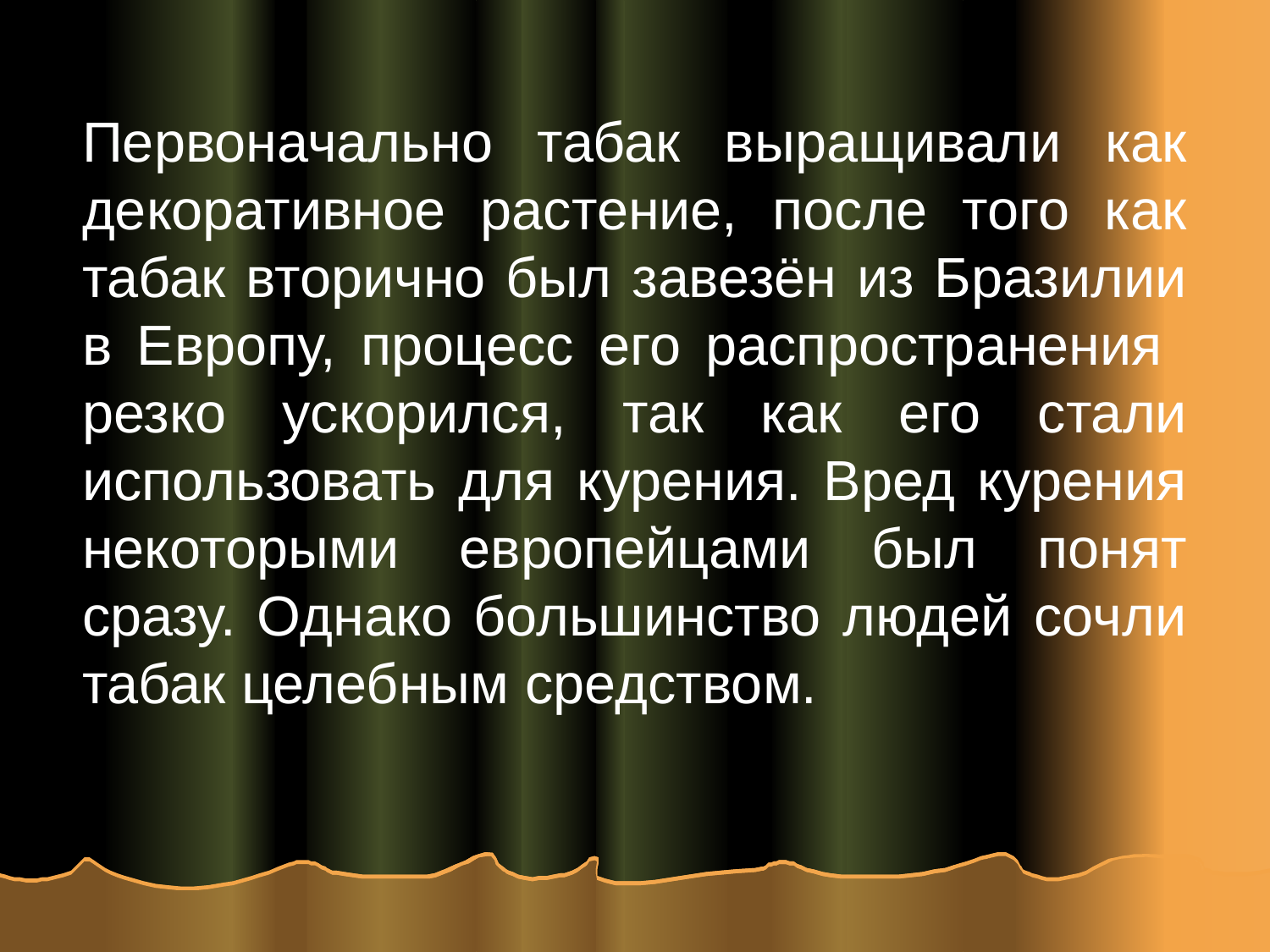

Первоначально табак выращивали как декоративное растение, после того как табак вторично был завезён из Бразилии в Европу, процесс его распространения  резко ускорился, так как его стали использовать для курения. Вред курения некоторыми европейцами был понят сразу. Однако большинство людей сочли табак целебным средством.